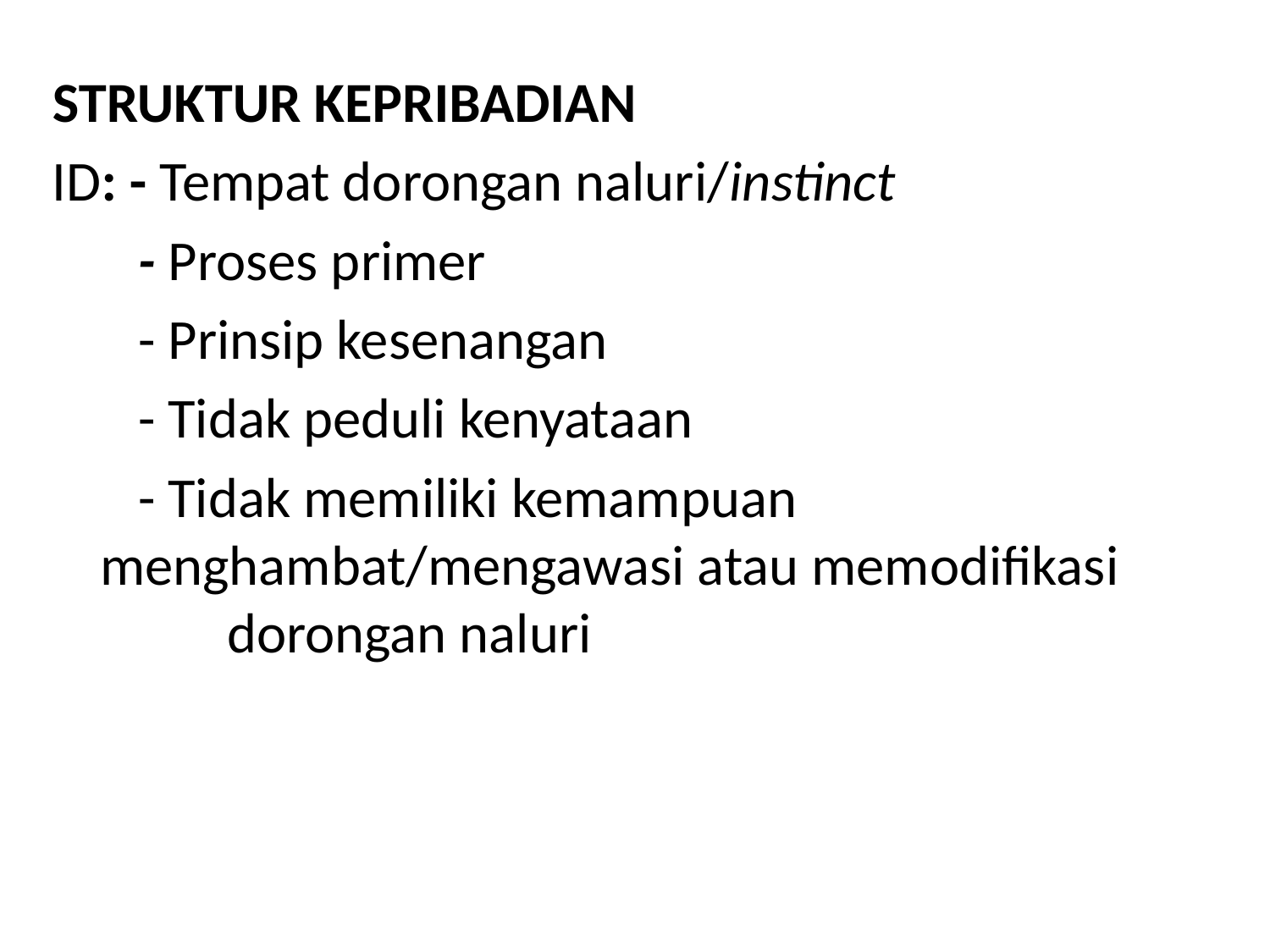

STRUKTUR KEPRIBADIAN
ID: - Tempat dorongan naluri/instinct
	   - Proses primer
	   - Prinsip kesenangan
	   - Tidak peduli kenyataan
	   - Tidak memiliki kemampuan      	menghambat/mengawasi atau memodifikasi 	dorongan naluri